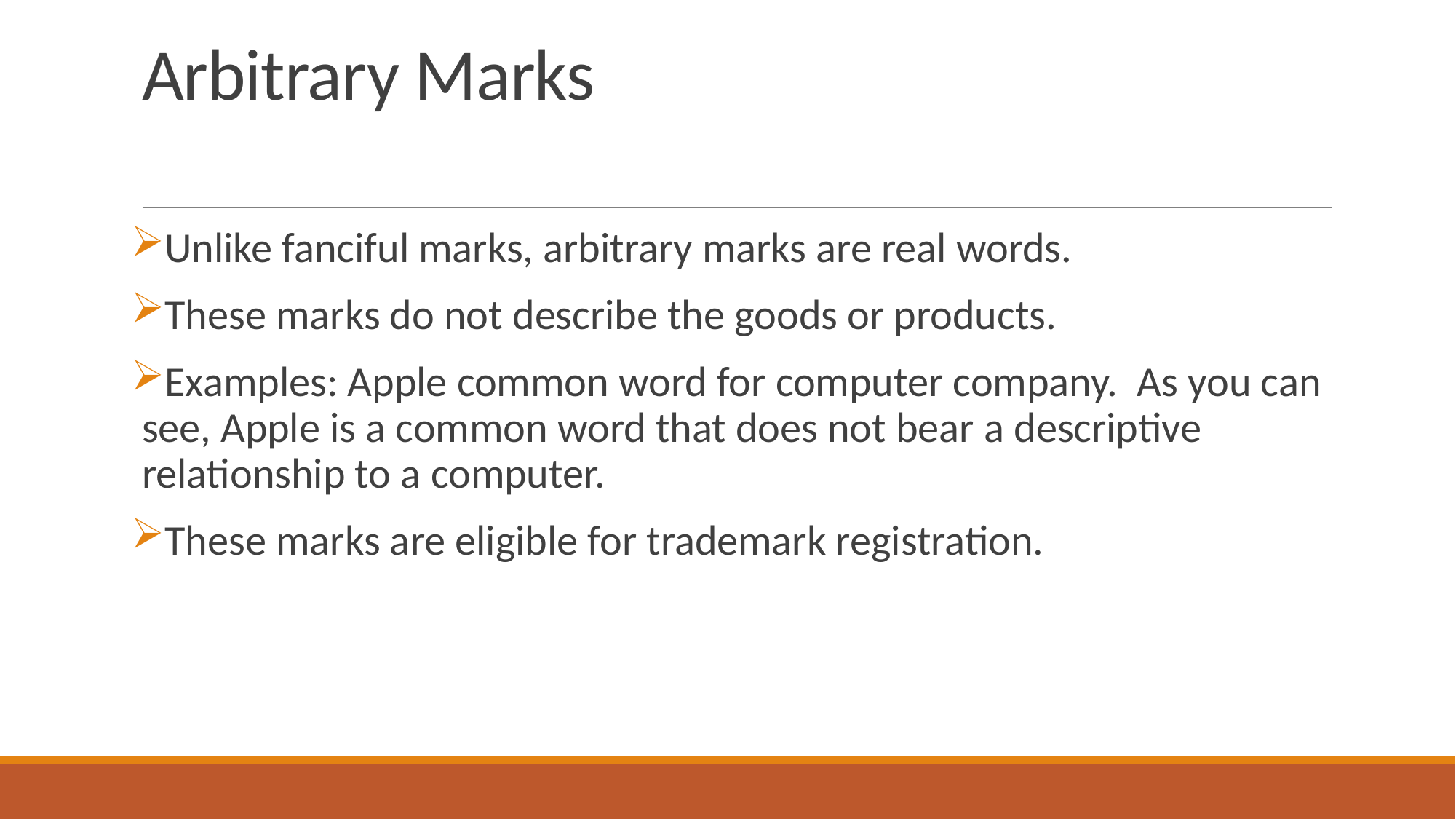

# Arbitrary Marks
Unlike fanciful marks, arbitrary marks are real words.
These marks do not describe the goods or products.
Examples: Apple common word for computer company.  As you can see, Apple is a common word that does not bear a descriptive relationship to a computer.
These marks are eligible for trademark registration.